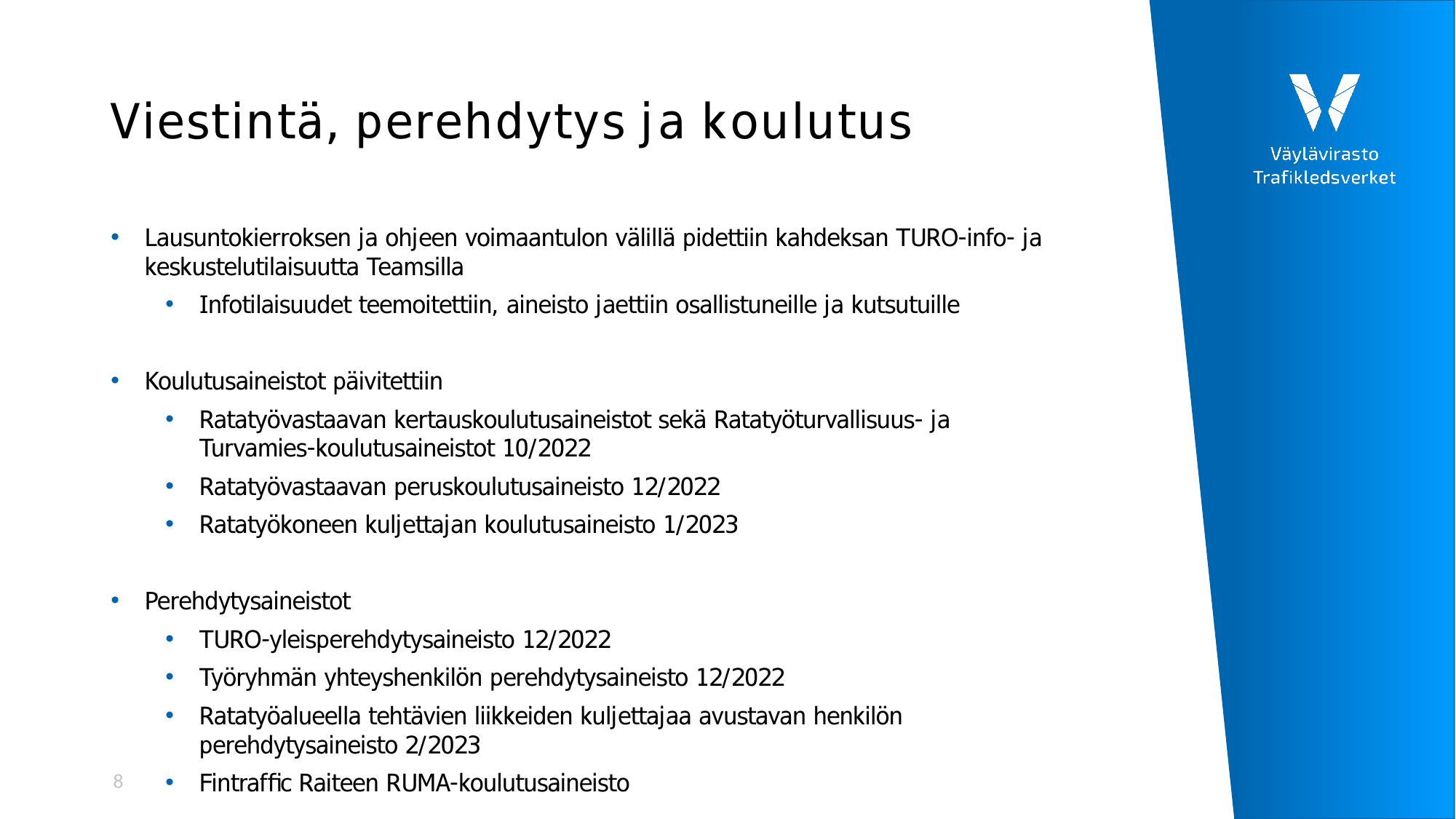

# Viestintä, perehdytys ja koulutus
Lausuntokierroksen ja ohjeen voimaantulon välillä pidettiin kahdeksan TURO-info- ja keskustelutilaisuutta Teamsilla
Infotilaisuudet teemoitettiin, aineisto jaettiin osallistuneille ja kutsutuille

Koulutusaineistot päivitettiin
Ratatyövastaavan kertauskoulutusaineistot sekä Ratatyöturvallisuus- ja Turvamies-koulutusaineistot 10/2022
Ratatyövastaavan peruskoulutusaineisto 12/2022
Ratatyökoneen kuljettajan koulutusaineisto 1/2023

Perehdytysaineistot
TURO-yleisperehdytysaineisto 12/2022
Työryhmän yhteyshenkilön perehdytysaineisto 12/2022
Ratatyöalueella tehtävien liikkeiden kuljettajaa avustavan henkilön perehdytysaineisto 2/2023
Fintraffic Raiteen RUMA-koulutusaineisto
8